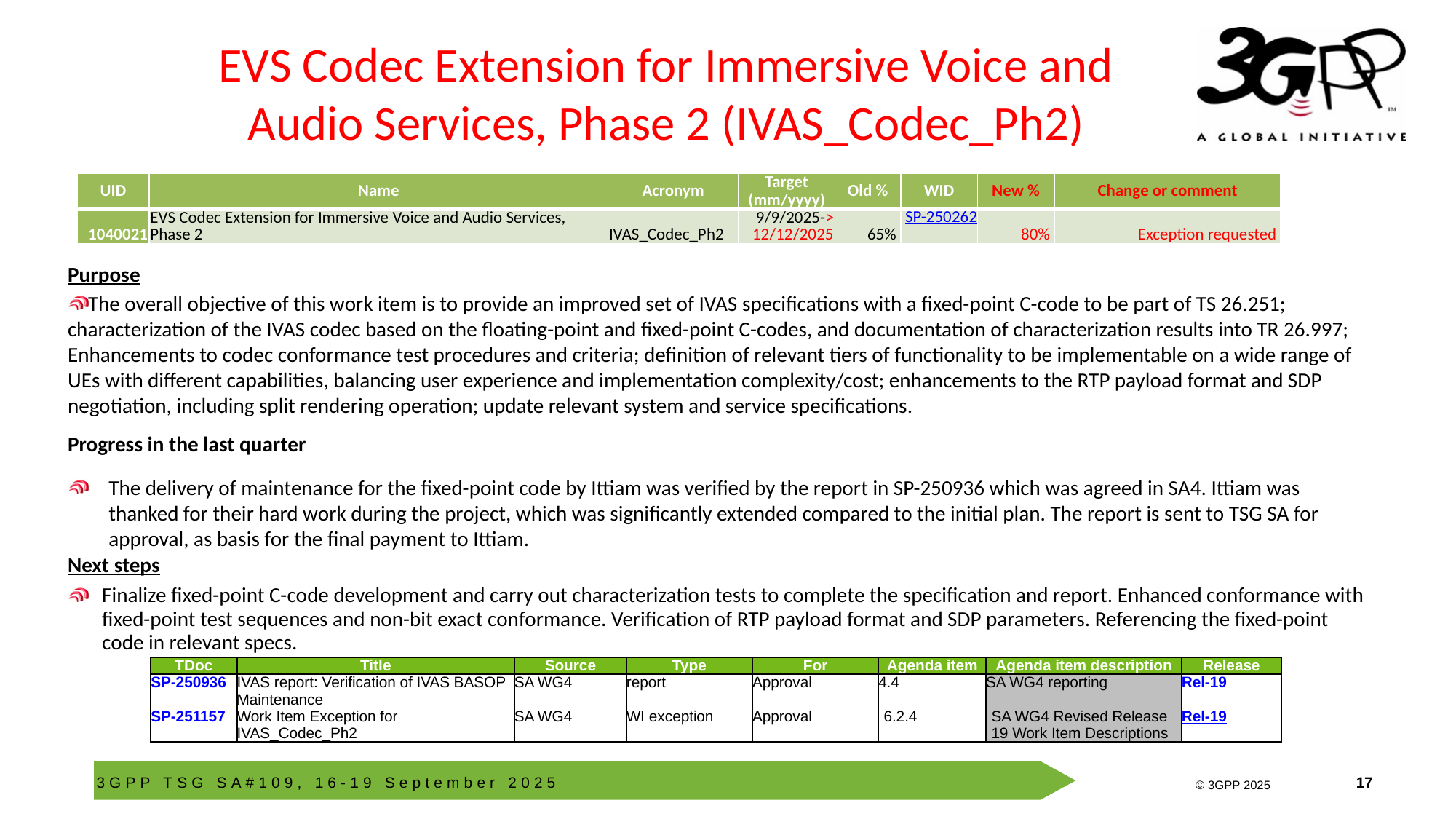

# EVS Codec Extension for Immersive Voice and Audio Services, Phase 2 (IVAS_Codec_Ph2)
| UID | Name | Acronym | Target (mm/yyyy) | Old % | WID | New % | Change or comment |
| --- | --- | --- | --- | --- | --- | --- | --- |
| 1040021 | EVS Codec Extension for Immersive Voice and Audio Services, Phase 2 | IVAS\_Codec\_Ph2 | 9/9/2025-> 12/12/2025 | 65% | SP-250262 | 80% | Exception requested |
Purpose
The overall objective of this work item is to provide an improved set of IVAS specifications with a fixed-point C-code to be part of TS 26.251; characterization of the IVAS codec based on the floating-point and fixed-point C-codes, and documentation of characterization results into TR 26.997; Enhancements to codec conformance test procedures and criteria; definition of relevant tiers of functionality to be implementable on a wide range of UEs with different capabilities, balancing user experience and implementation complexity/cost; enhancements to the RTP payload format and SDP negotiation, including split rendering operation; update relevant system and service specifications.
Progress in the last quarter
The delivery of maintenance for the fixed-point code by Ittiam was verified by the report in SP-250936 which was agreed in SA4. Ittiam was thanked for their hard work during the project, which was significantly extended compared to the initial plan. The report is sent to TSG SA for approval, as basis for the final payment to Ittiam.
Next steps
Finalize fixed-point C-code development and carry out characterization tests to complete the specification and report. Enhanced conformance with fixed-point test sequences and non-bit exact conformance. Verification of RTP payload format and SDP parameters. Referencing the fixed-point code in relevant specs.

| TDoc | Title | Source | Type | For | Agenda item | Agenda item description | Release |
| --- | --- | --- | --- | --- | --- | --- | --- |
| SP-250936 | IVAS report: Verification of IVAS BASOP Maintenance | SA WG4 | report | Approval | 4.4 | SA WG4 reporting | Rel-19 |
| SP-251157 | Work Item Exception for IVAS\_Codec\_Ph2 | SA WG4 | WI exception | Approval | 6.2.4 | SA WG4 Revised Release 19 Work Item Descriptions | Rel-19 |